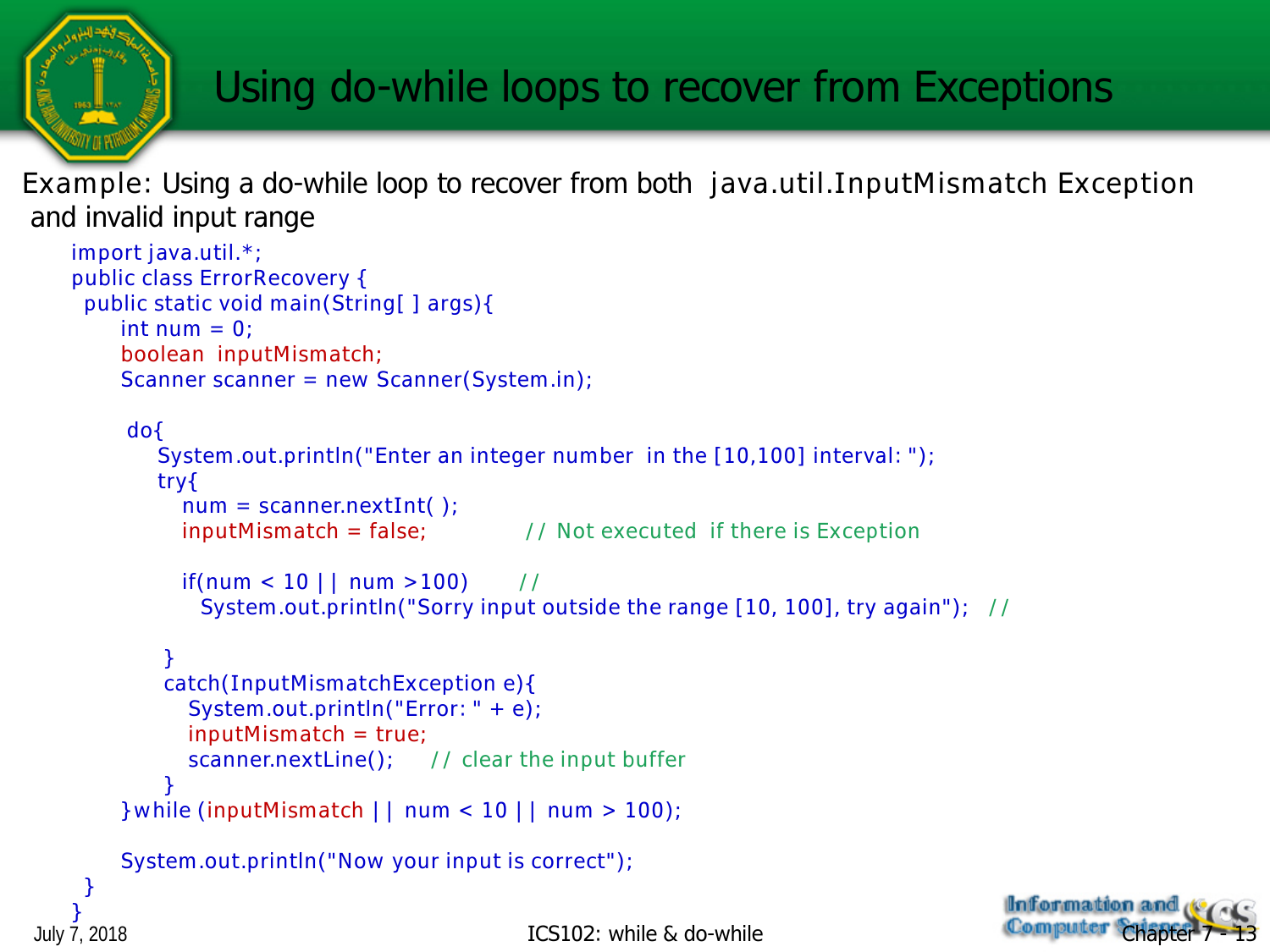

Using do-while loops to recover from Exceptions
Example: Using a do-while loop to recover from both  java.util.InputMismatch Exception
 and invalid input range

import java.util.*;
public class ErrorRecovery {
  public static void main(String[ ] args){
        int num = 0;
        boolean  inputMismatch;
        Scanner scanner = new Scanner(System.in);

         do{
              System.out.println("Enter an integer number  in the [10,100] interval: ");
              try{
                  num = scanner.nextInt( );
                  inputMismatch = false;                // Not executed  if there is Exception

                  if(num < 10 || num >100)        //
                     System.out.println("Sorry input outside the range [10, 100], try again");   //

               }
               catch(InputMismatchException e){
                   System.out.println("Error: " + e);
                   inputMismatch = true;
                   scanner.nextLine();      // clear the input buffer
               }
        }while (inputMismatch || num < 10 || num > 100);

        System.out.println("Now your input is correct");
  }
}
July 7, 2018
ICS102: while & do-while
Chapter 7 - 13